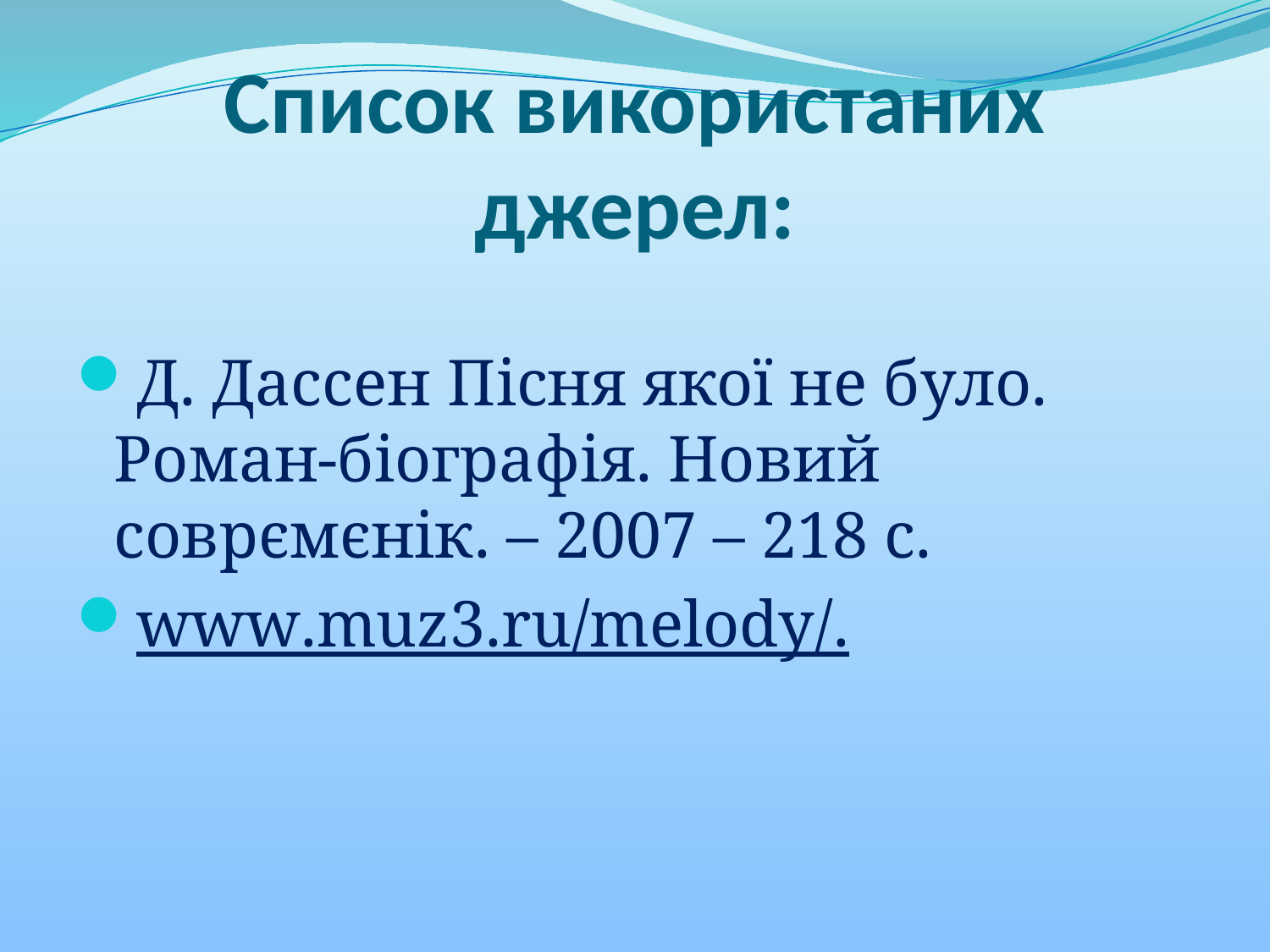

# Список використаних джерел:

Д. Дассен Пісня якої не було. Роман-біографія. Новий соврємєнік. – 2007 – 218 с.
www.muz3.ru/melody/.